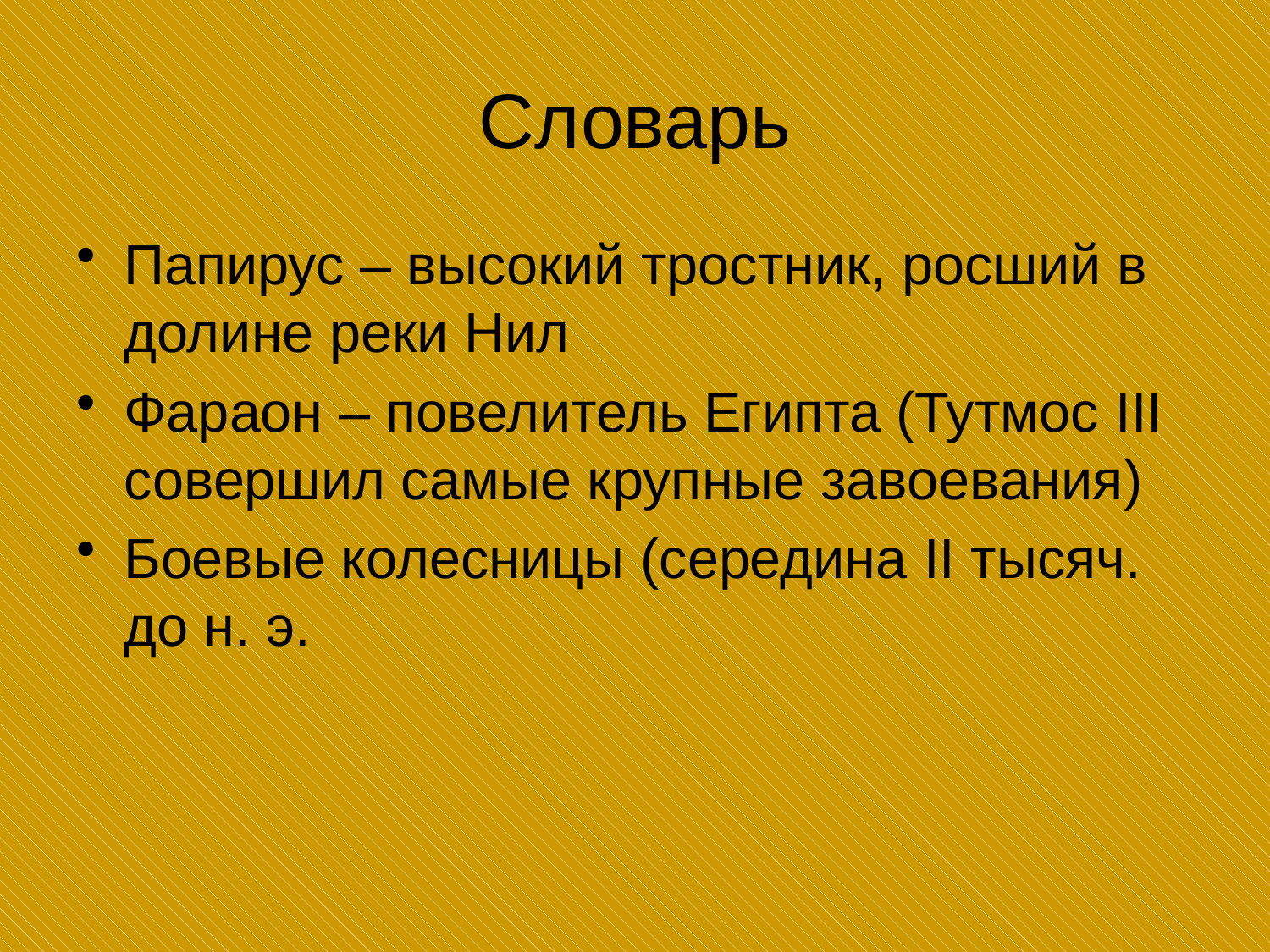

# Словарь
Папирус – высокий тростник, росший в долине реки Нил
Фараон – повелитель Египта (Тутмос III совершил самые крупные завоевания)
Боевые колесницы (середина II тысяч. до н. э.